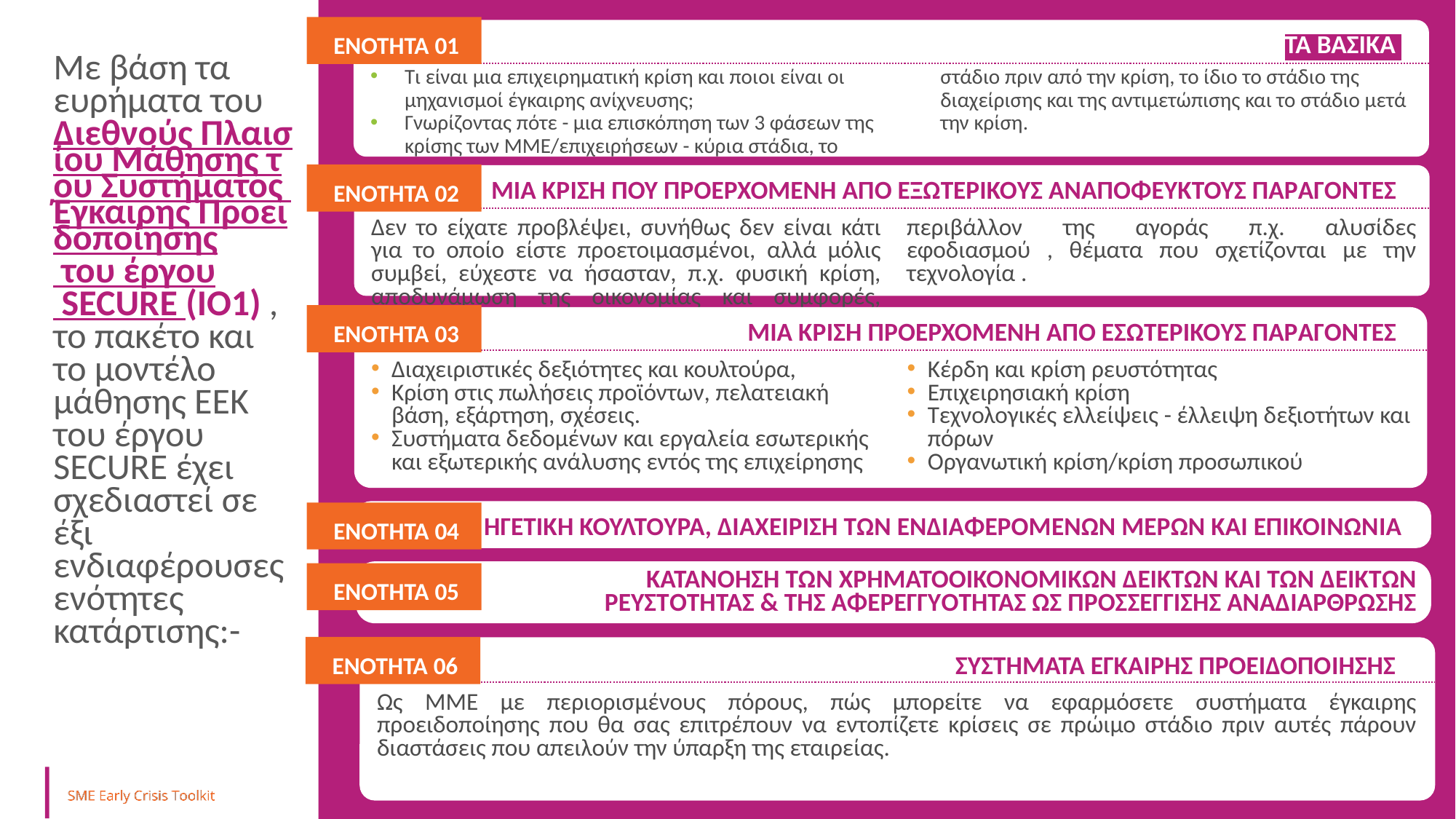

ΕΝΟΤΗΤΑ 01

ΤΑ ΒΑΣΙΚΑ
Με βάση τα ευρήματα του Διεθνούς Πλαισίου Μάθησης του Συστήματος Έγκαιρης Προειδοποίησης του έργου SECURE (IO1) , το πακέτο και το μοντέλο μάθησης ΕΕΚ του έργου SECURE έχει σχεδιαστεί σε έξι ενδιαφέρουσες ενότητες κατάρτισης:-

Τι είναι μια επιχειρηματική κρίση και ποιοι είναι οι μηχανισμοί έγκαιρης ανίχνευσης;
Γνωρίζοντας πότε - μια επισκόπηση των 3 φάσεων της κρίσης των ΜΜΕ/επιχειρήσεων - κύρια στάδια, το στάδιο πριν από την κρίση, το ίδιο το στάδιο της διαχείρισης και της αντιμετώπισης και το στάδιο μετά την κρίση.
ΕΝΟΤΗΤΑ 02

ΜΙΑ ΚΡΙΣΗ ΠΟΥ ΠΡΟΕΡΧΟΜΕΝΗ ΑΠΟ ΕΞΩΤΕΡΙΚΟΥΣ ΑΝΑΠΟΦΕΥΚΤΟΥΣ ΠΑΡΑΓΟΝΤΕΣ
Δεν το είχατε προβλέψει, συνήθως δεν είναι κάτι για το οποίο είστε προετοιμασμένοι, αλλά μόλις συμβεί, εύχεστε να ήσασταν, π.χ. φυσική κρίση, αποδυνάμωση της οικονομίας και συμφορές, περιβάλλον της αγοράς π.χ. αλυσίδες εφοδιασμού , θέματα που σχετίζονται με την τεχνολογία .
ΕΝΟΤΗΤΑ 03

ΜΙΑ ΚΡΙΣΗ ΠΡΟΕΡΧΟΜΕΝΗ ΑΠΟ ΕΣΩΤΕΡΙΚΟΥΣ ΠΑΡΑΓΟΝΤΕΣ
Διαχειριστικές δεξιότητες και κουλτούρα,
Κρίση στις πωλήσεις προϊόντων, πελατειακή βάση, εξάρτηση, σχέσεις.
Συστήματα δεδομένων και εργαλεία εσωτερικής και εξωτερικής ανάλυσης εντός της επιχείρησης
Κέρδη και κρίση ρευστότητας
Επιχειρησιακή κρίση
Τεχνολογικές ελλείψεις - έλλειψη δεξιοτήτων και πόρων
Οργανωτική κρίση/κρίση προσωπικού

ΕΝΟΤΗΤΑ 04
ΗΓΕΤΙΚΗ ΚΟΥΛΤΟΥΡΑ, ΔΙΑΧΕΙΡΙΣΗ ΤΩΝ ΕΝΔΙΑΦΕΡΟΜΕΝΩΝ ΜΕΡΩΝ ΚΑΙ ΕΠΙΚΟΙΝΩΝΙΑ

ΕΝΟΤΗΤΑ 05
ΚΑΤΑΝΟΗΣΗ ΤΩΝ ΧΡΗΜΑΤΟΟΙΚΟΝΟΜΙΚΩΝ ΔΕΙΚΤΩΝ ΚΑΙ ΤΩΝ ΔΕΙΚΤΩΝ ΡΕΥΣΤΟΤΗΤΑΣ & ΤΗΣ ΑΦΕΡΕΓΓΥΟΤΗΤΑΣ ΩΣ ΠΡΟΣΣΕΓΓΙΣΗΣ ΑΝΑΔΙΑΡΘΡΩΣΗΣ
ΕΝΟΤΗΤΑ 06

ΣΥΣΤΗΜΑΤΑ ΕΓΚΑΙΡΗΣ ΠΡΟΕΙΔΟΠΟΙΗΣΗΣ
Ως ΜΜΕ με περιορισμένους πόρους, πώς μπορείτε να εφαρμόσετε συστήματα έγκαιρης προειδοποίησης που θα σας επιτρέπουν να εντοπίζετε κρίσεις σε πρώιμο στάδιο πριν αυτές πάρουν διαστάσεις που απειλούν την ύπαρξη της εταιρείας.